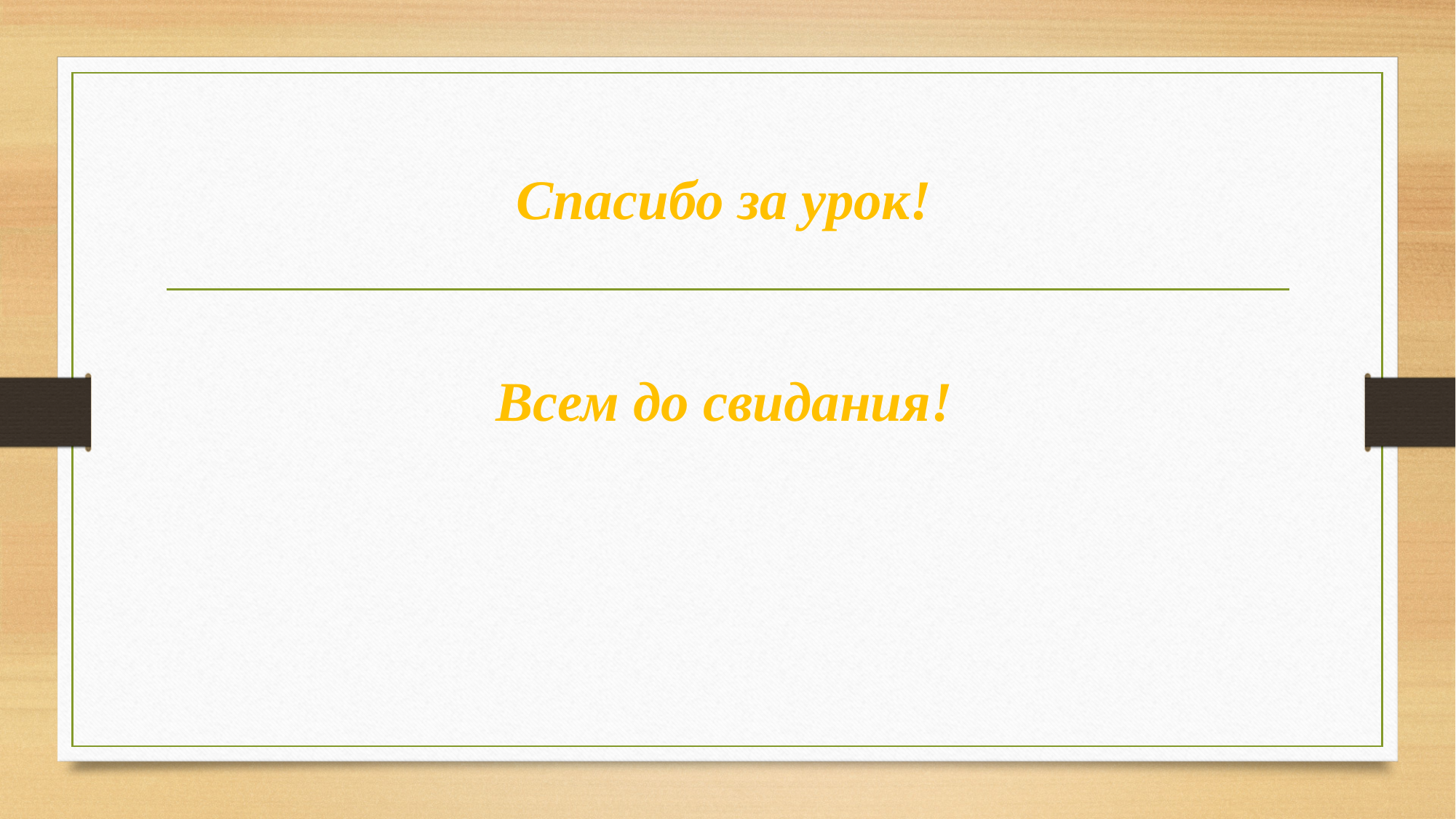

# Спасибо за урок! Всем до свидания!